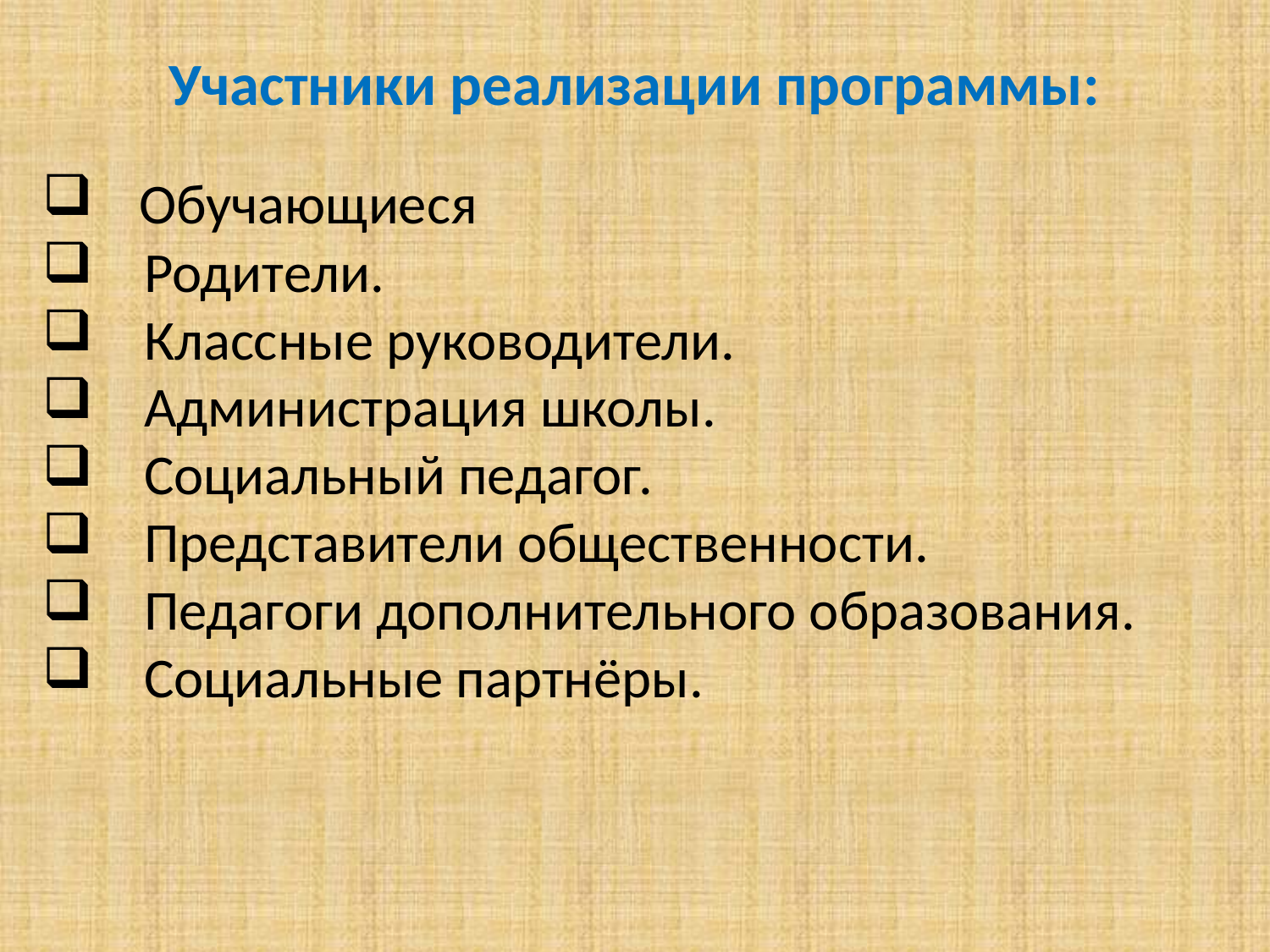

# Участники реализации программы:
  Обучающиеся
    Родители.
    Классные руководители.
    Администрация школы.
    Социальный педагог.
    Представители общественности.
    Педагоги дополнительного образования.
    Социальные партнёры.